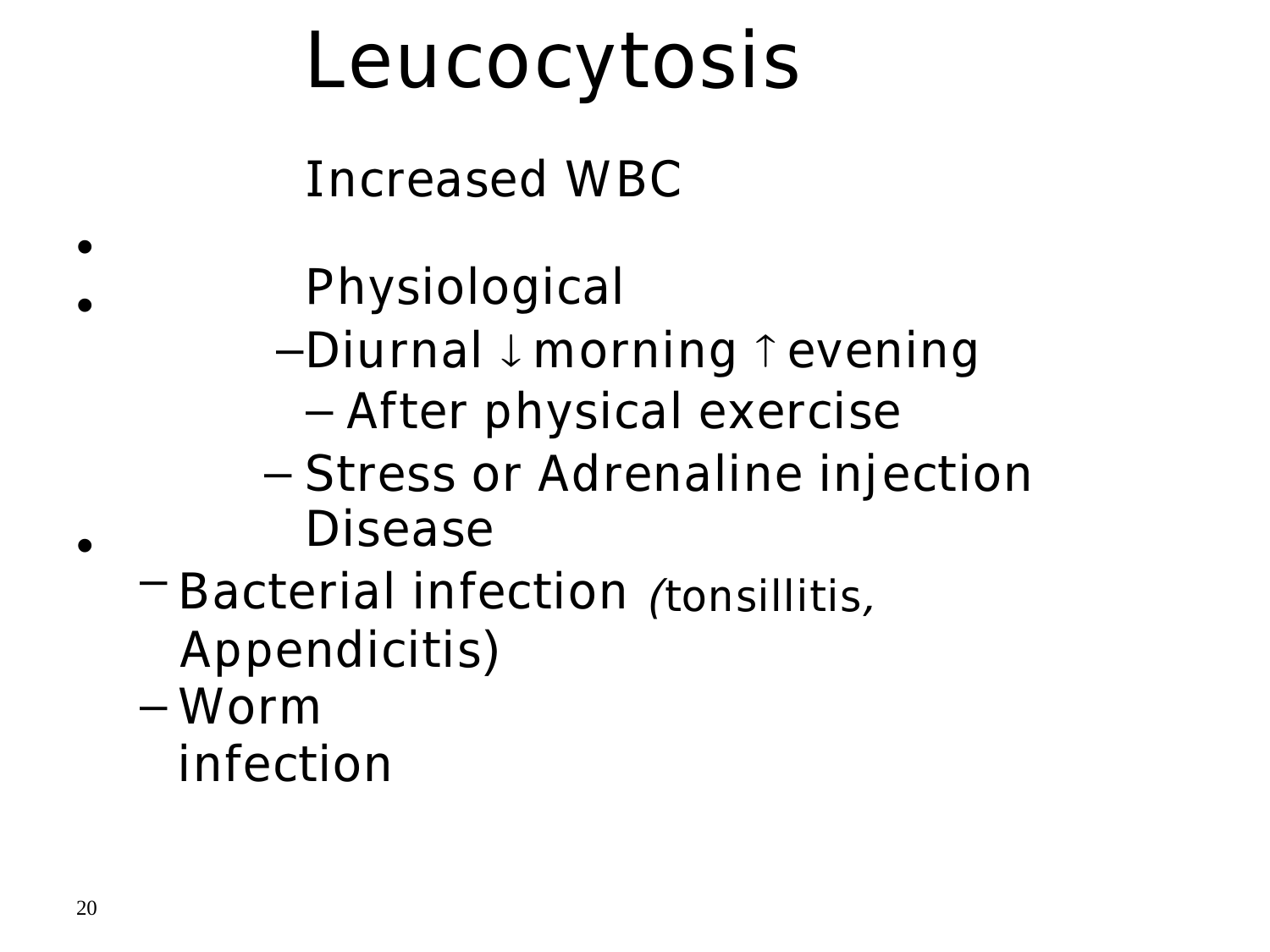

# Leucocytosis
Increased WBC
•
•
Physiological
Diurnal ↓ morning ↑ evening
After physical exercise
Stress or Adrenaline injection Disease
Bacterial infection (tonsillitis,
Appendicitis)
Worm infection
•
20